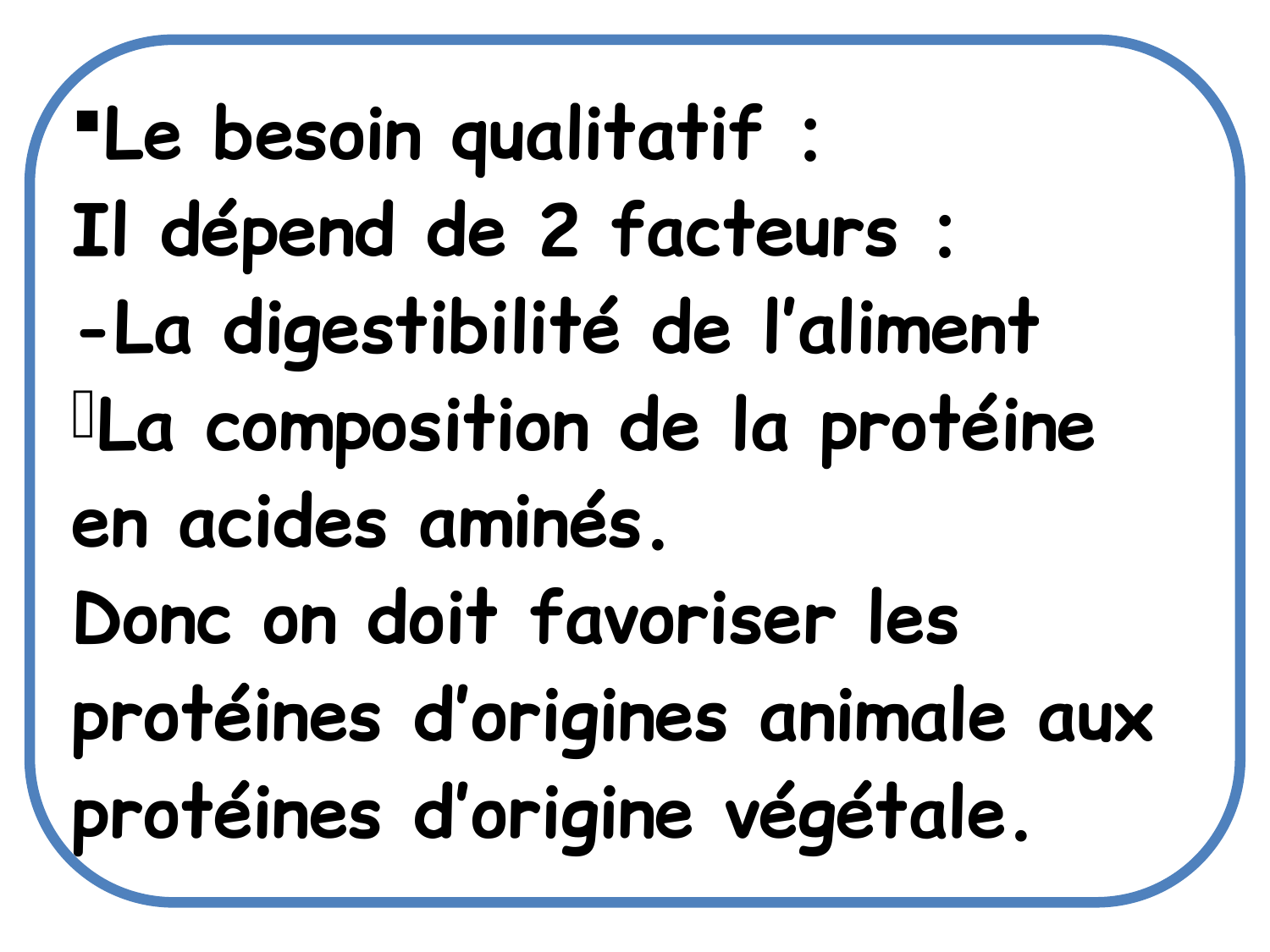

Le besoin qualitatif :
Il dépend de 2 facteurs :
-La digestibilité de l’aliment
La composition de la protéine en acides aminés.
Donc on doit favoriser les protéines d’origines animale aux protéines d’origine végétale.